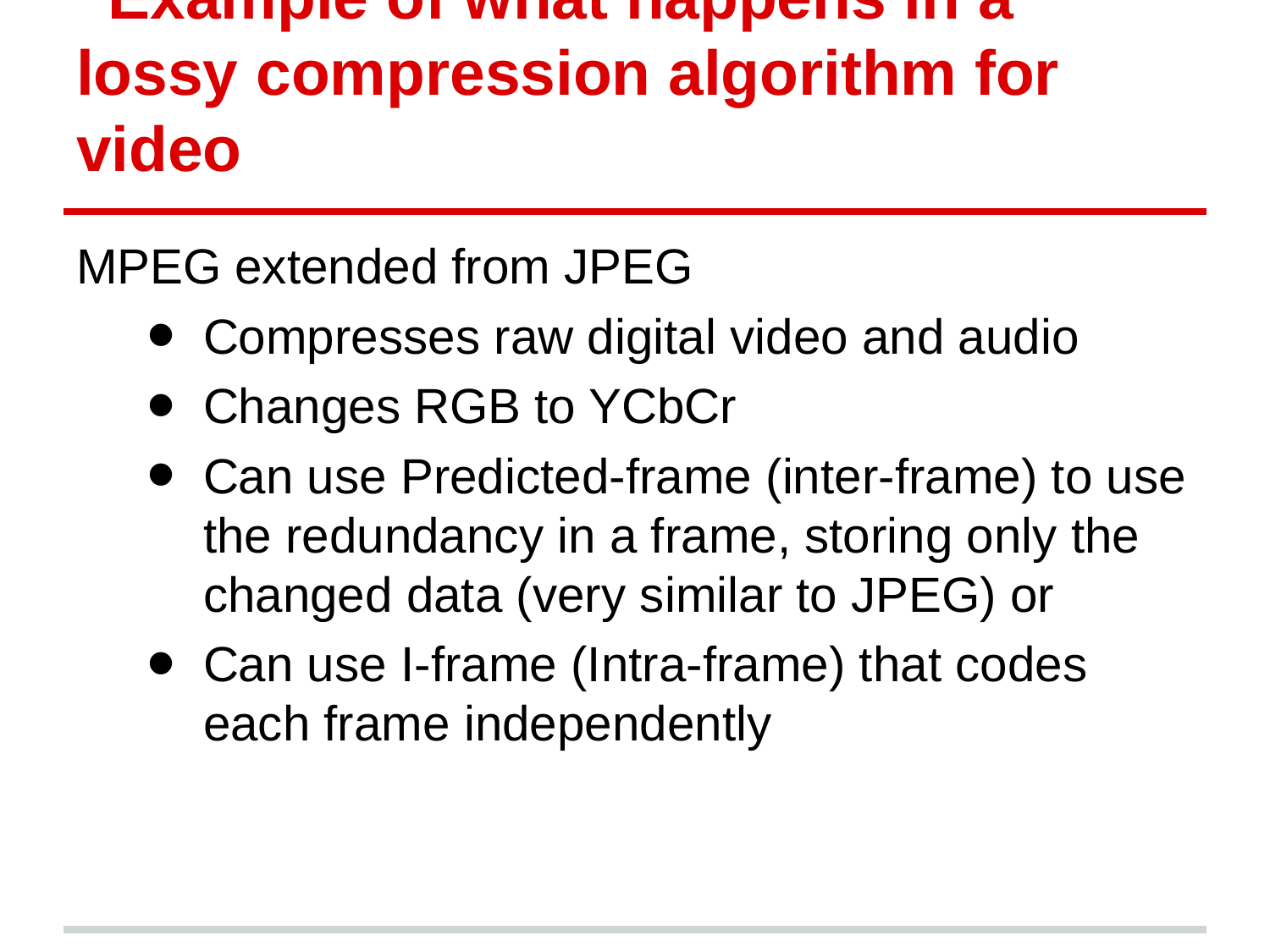

# Example of what happens in a lossy compression algorithm for video
MPEG extended from JPEG
Compresses raw digital video and audio
Changes RGB to YCbCr
Can use Predicted-frame (inter-frame) to use the redundancy in a frame, storing only the changed data (very similar to JPEG) or
Can use I-frame (Intra-frame) that codes each frame independently